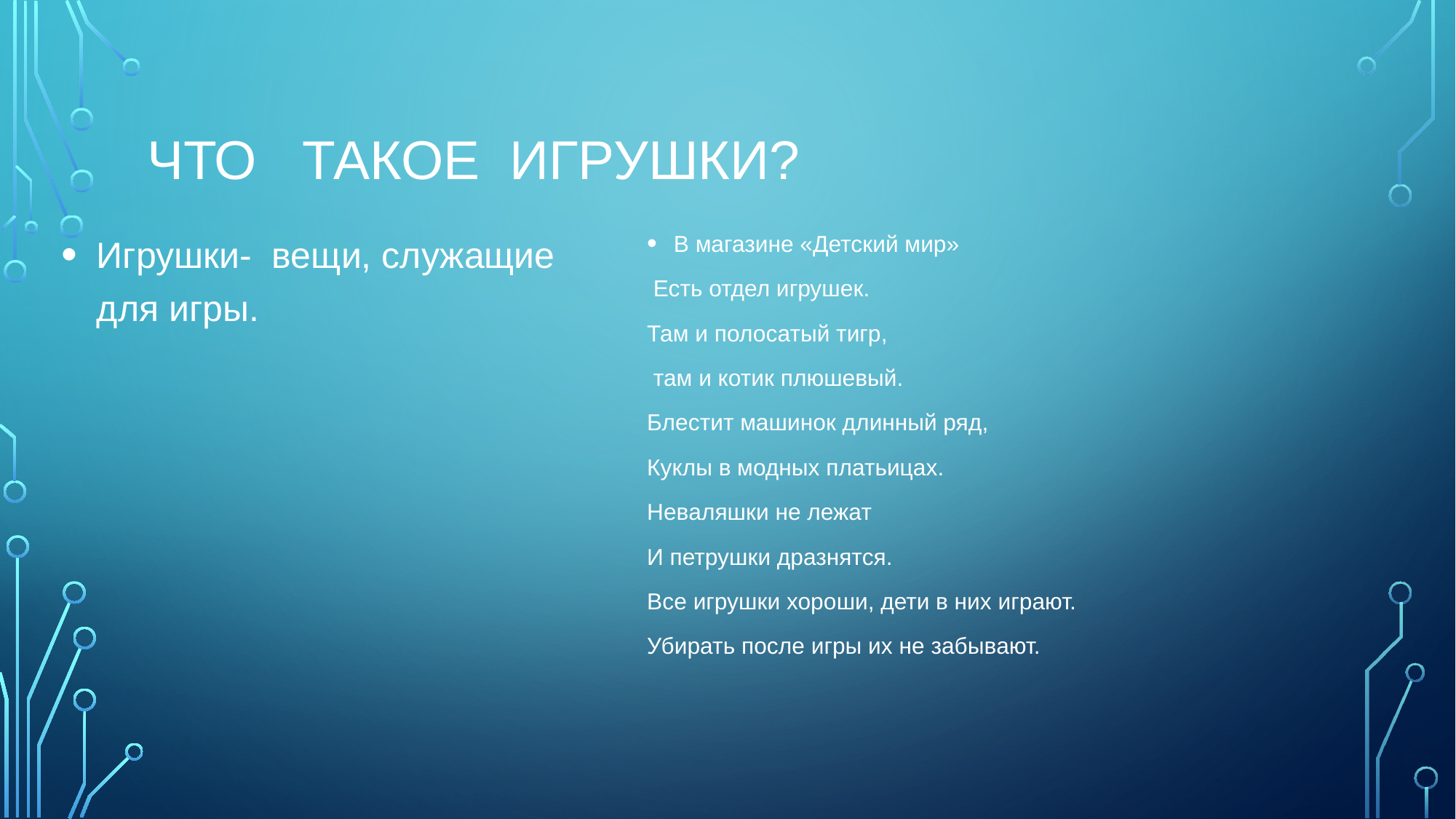

# ЧТО   ТАКОЕ  ИГРУШКИ?
Игрушки-  вещи, служащие для игры.
В магазине «Детский мир»
 Есть отдел игрушек.
Там и полосатый тигр,
 там и котик плюшевый.
Блестит машинок длинный ряд,
Куклы в модных платьицах.
Неваляшки не лежат
И петрушки дразнятся.
Все игрушки хороши, дети в них играют.
Убирать после игры их не забывают.